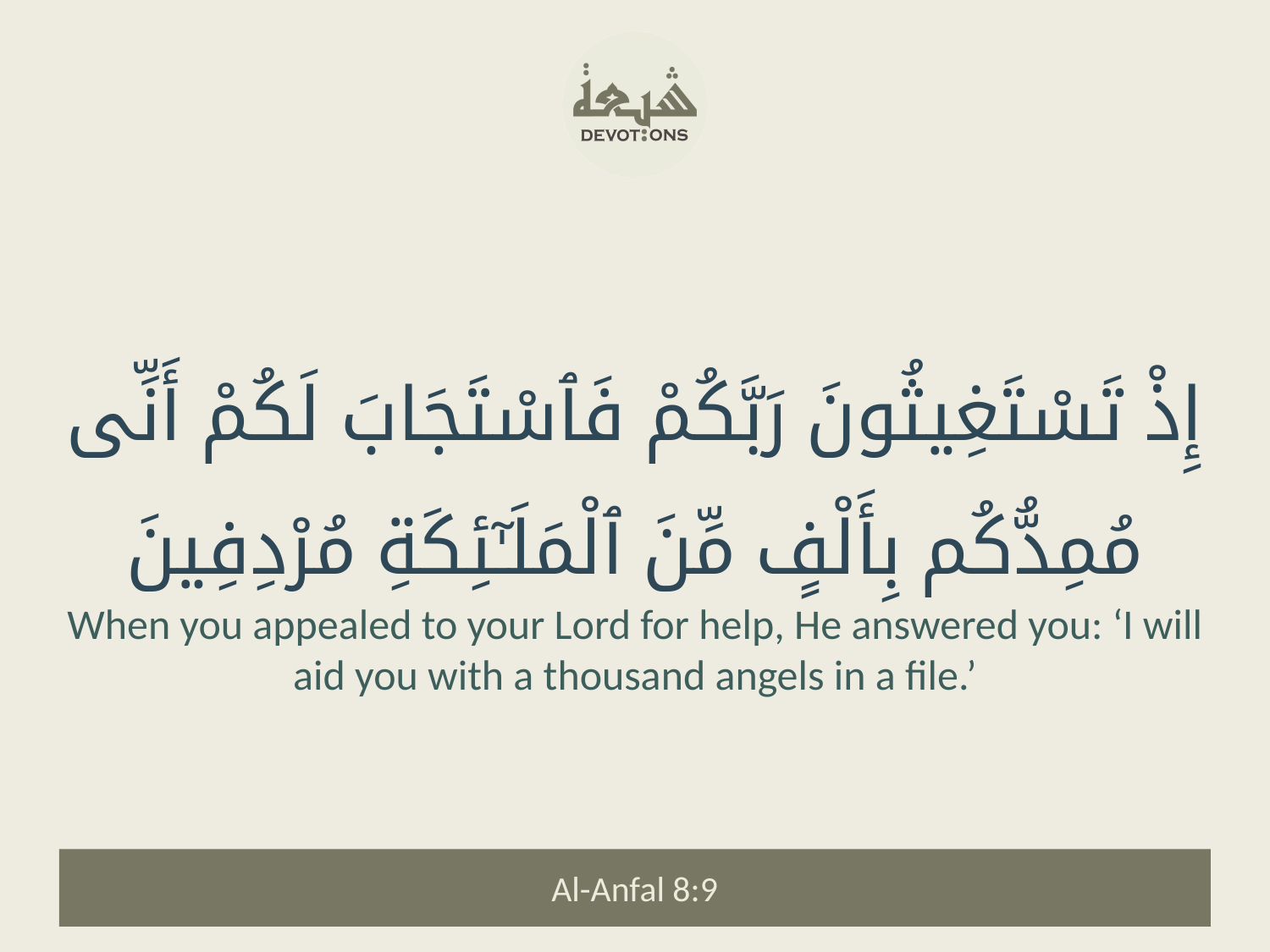

إِذْ تَسْتَغِيثُونَ رَبَّكُمْ فَٱسْتَجَابَ لَكُمْ أَنِّى مُمِدُّكُم بِأَلْفٍ مِّنَ ٱلْمَلَـٰٓئِكَةِ مُرْدِفِينَ
When you appealed to your Lord for help, He answered you: ‘I will aid you with a thousand angels in a file.’
Al-Anfal 8:9